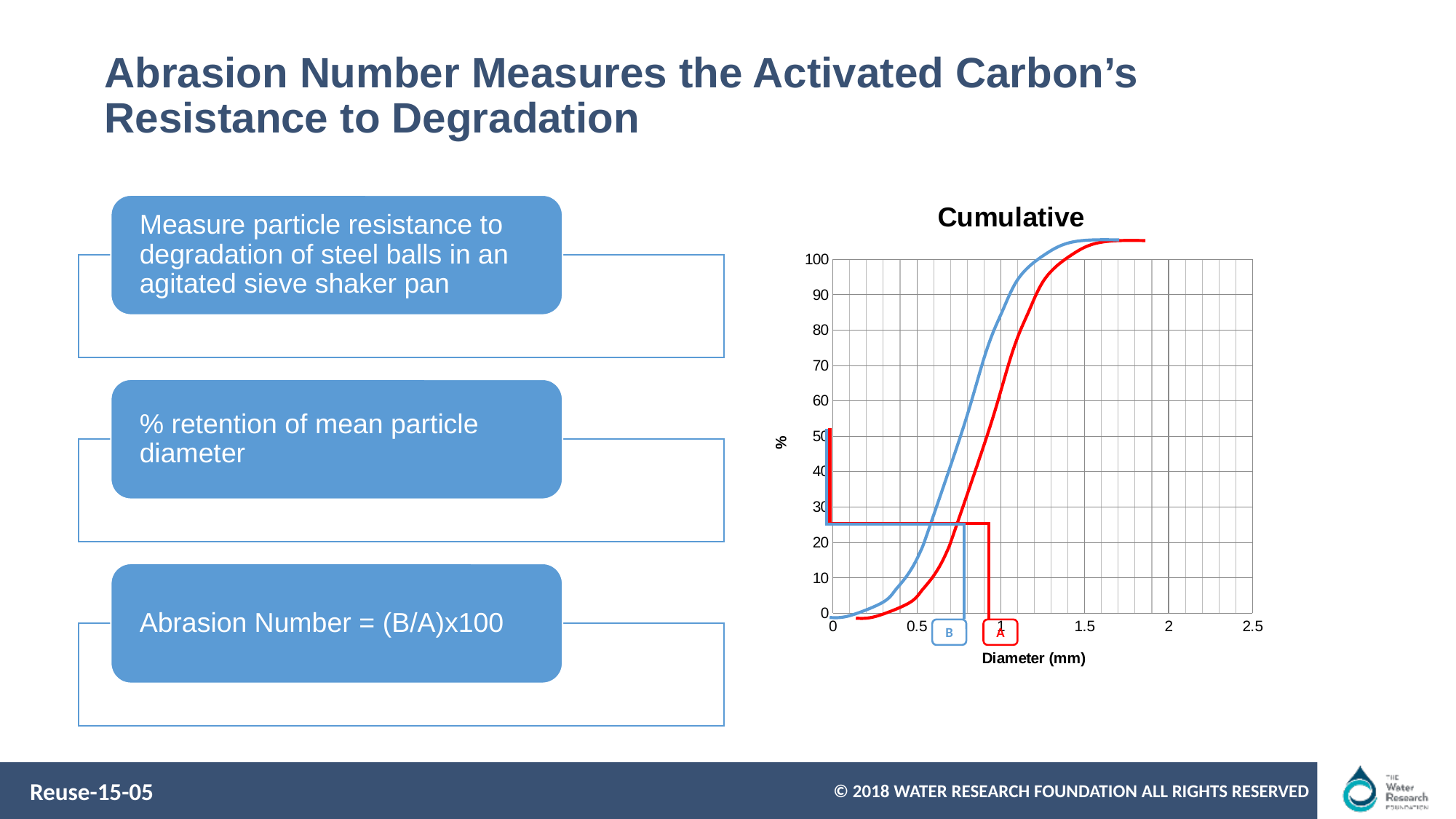

# Abrasion Number Measures the Activated Carbon’s Resistance to Degradation

### Chart: Cumulative

| Category |  |
|---|---|
Measure particle resistance to degradation of steel balls in an agitated sieve shaker pan
% retention of mean particle diameter
Abrasion Number = (B/A)x100

B
A